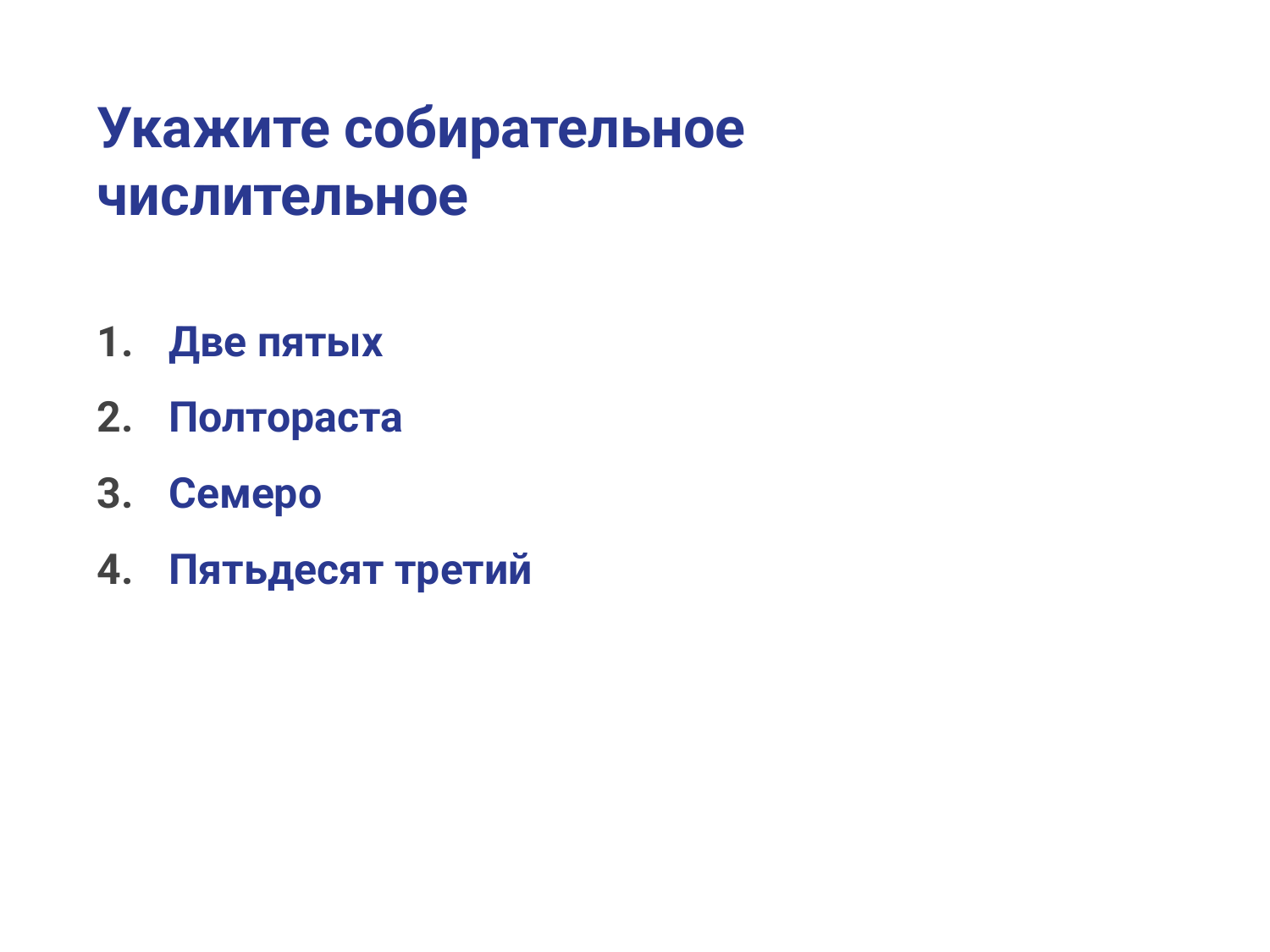

# Укажите собирательное числительное
Две пятых
Полтораста
Семеро
Пятьдесят третий